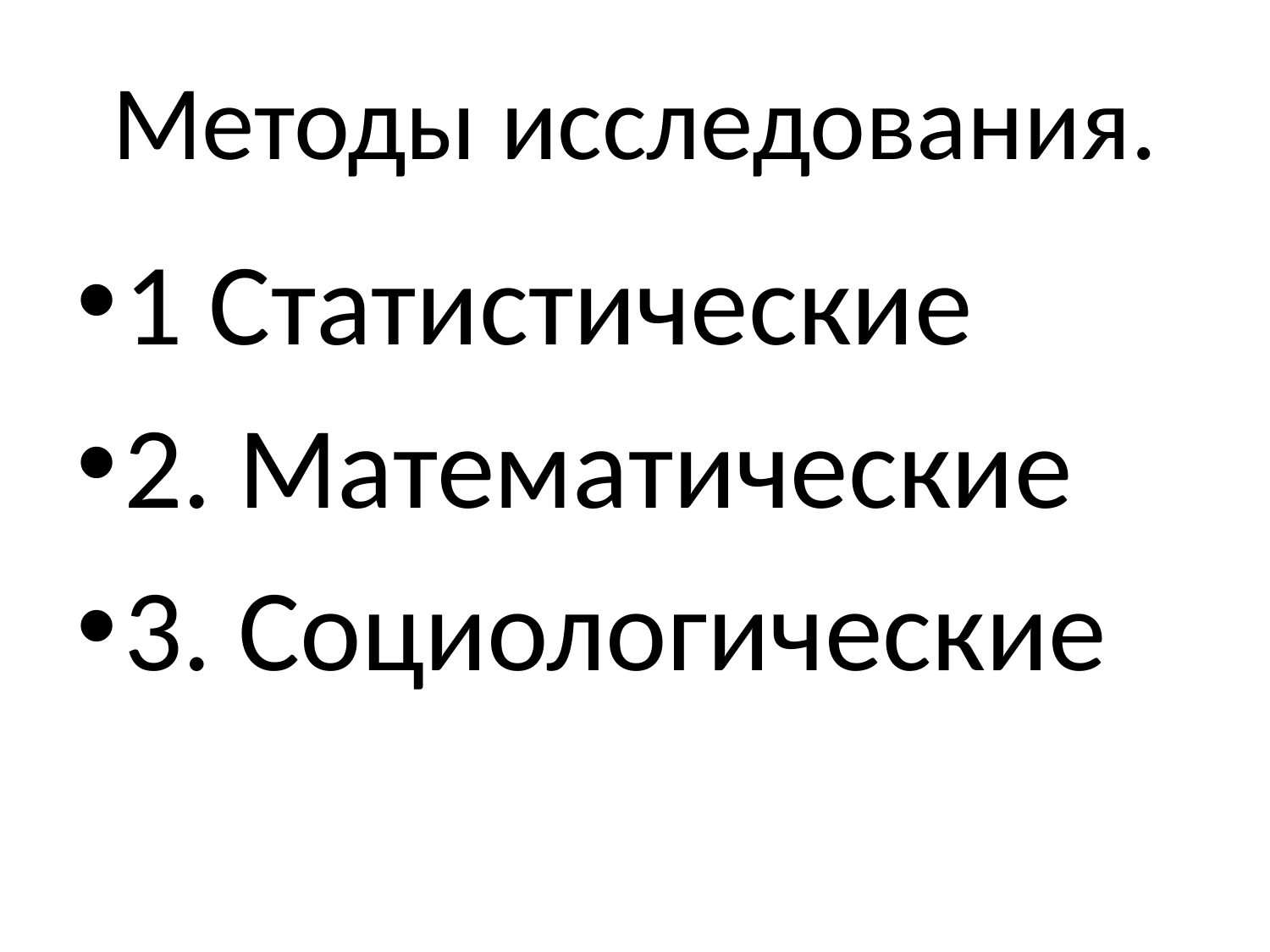

# Методы исследования.
1 Статистические
2. Математические
3. Социологические